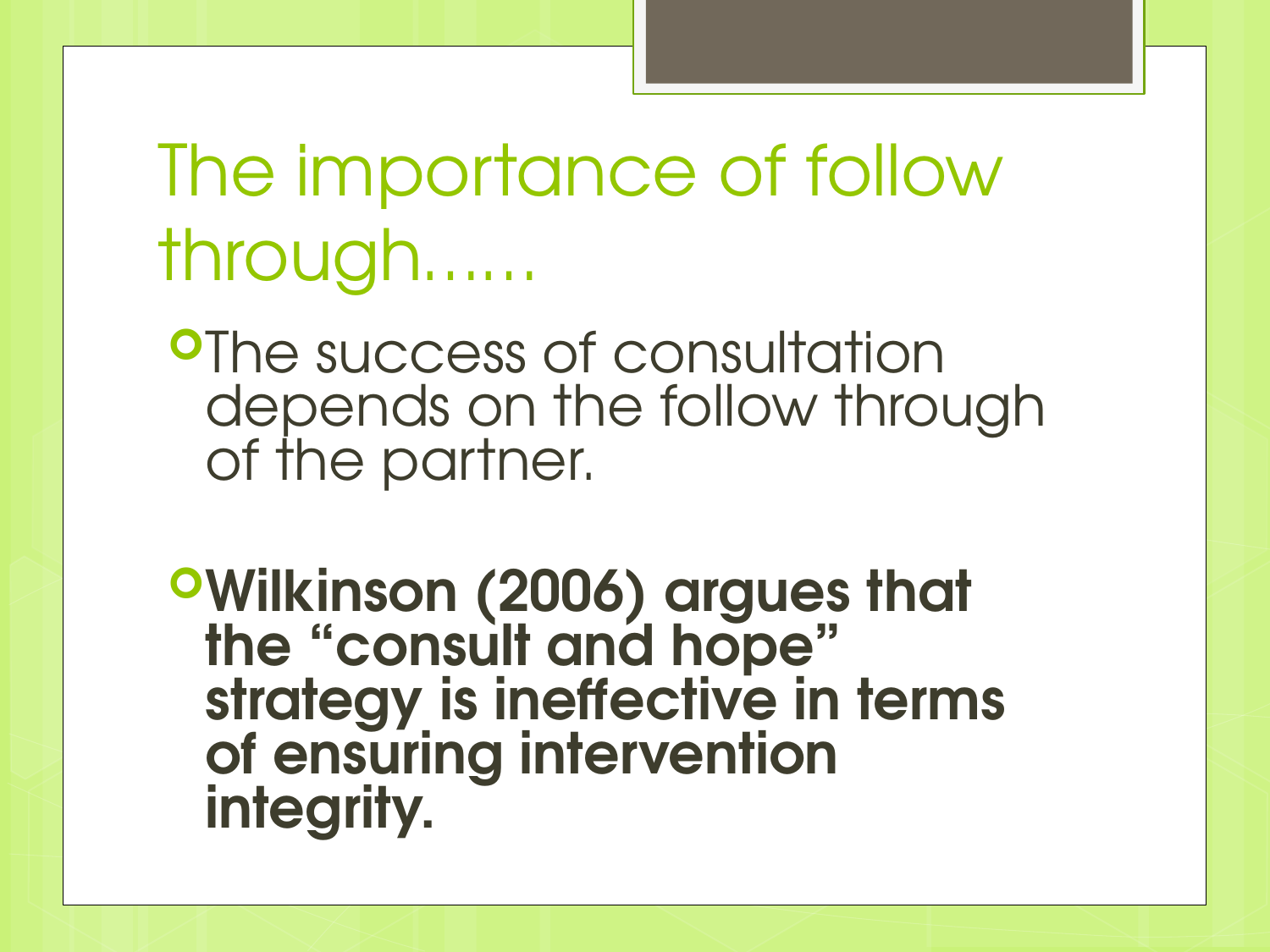

# The importance of follow through……
The success of consultation depends on the follow through of the partner.

Wilkinson (2006) argues that the “consult and hope” strategy is ineffective in terms of ensuring intervention integrity.